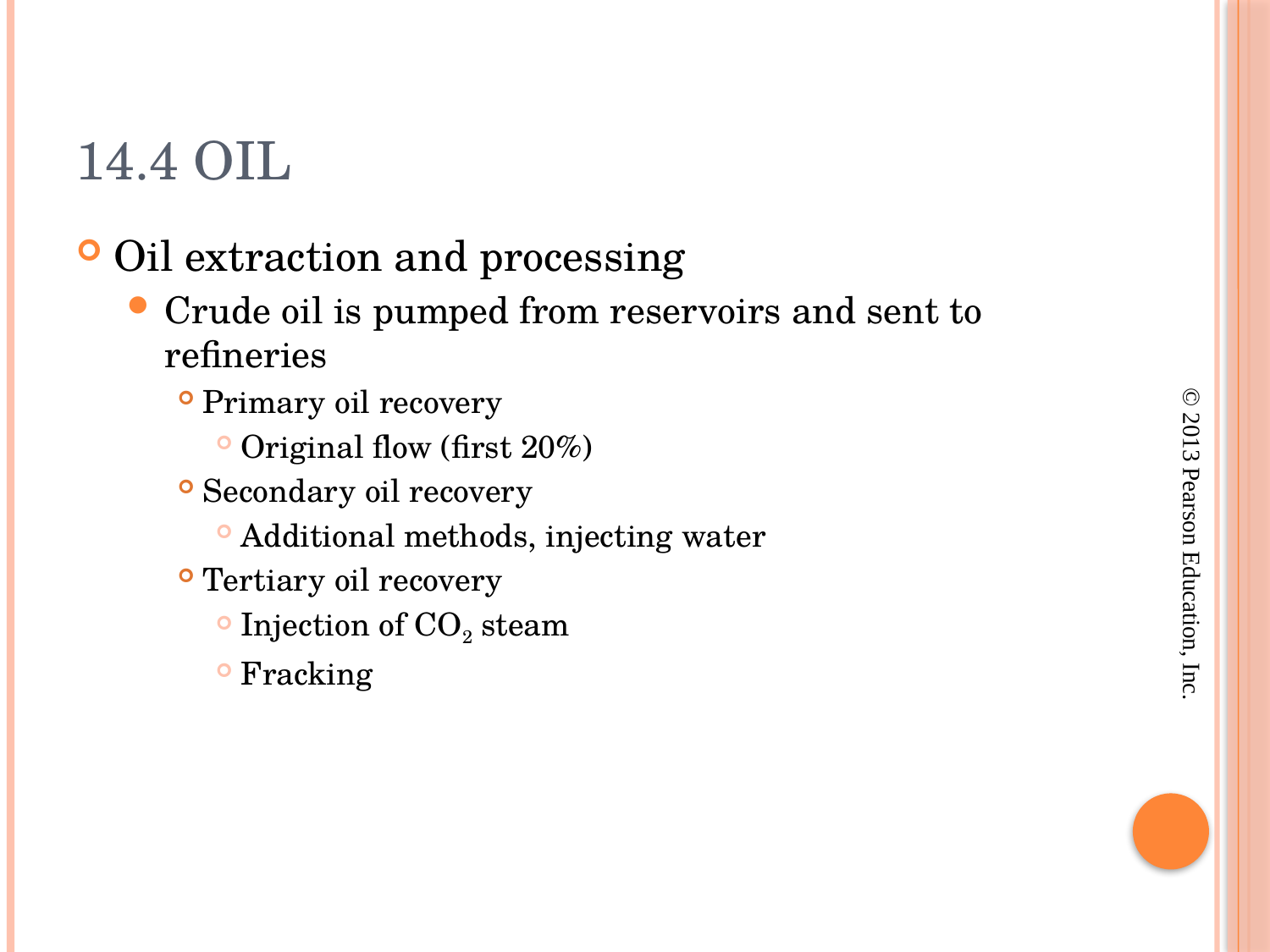

# 14.4 Oil
Oil extraction and processing
Crude oil is pumped from reservoirs and sent to refineries
Primary oil recovery
Original flow (first 20%)
Secondary oil recovery
Additional methods, injecting water
Tertiary oil recovery
Injection of CO2 steam
Fracking

© 2013 Pearson Education, Inc.